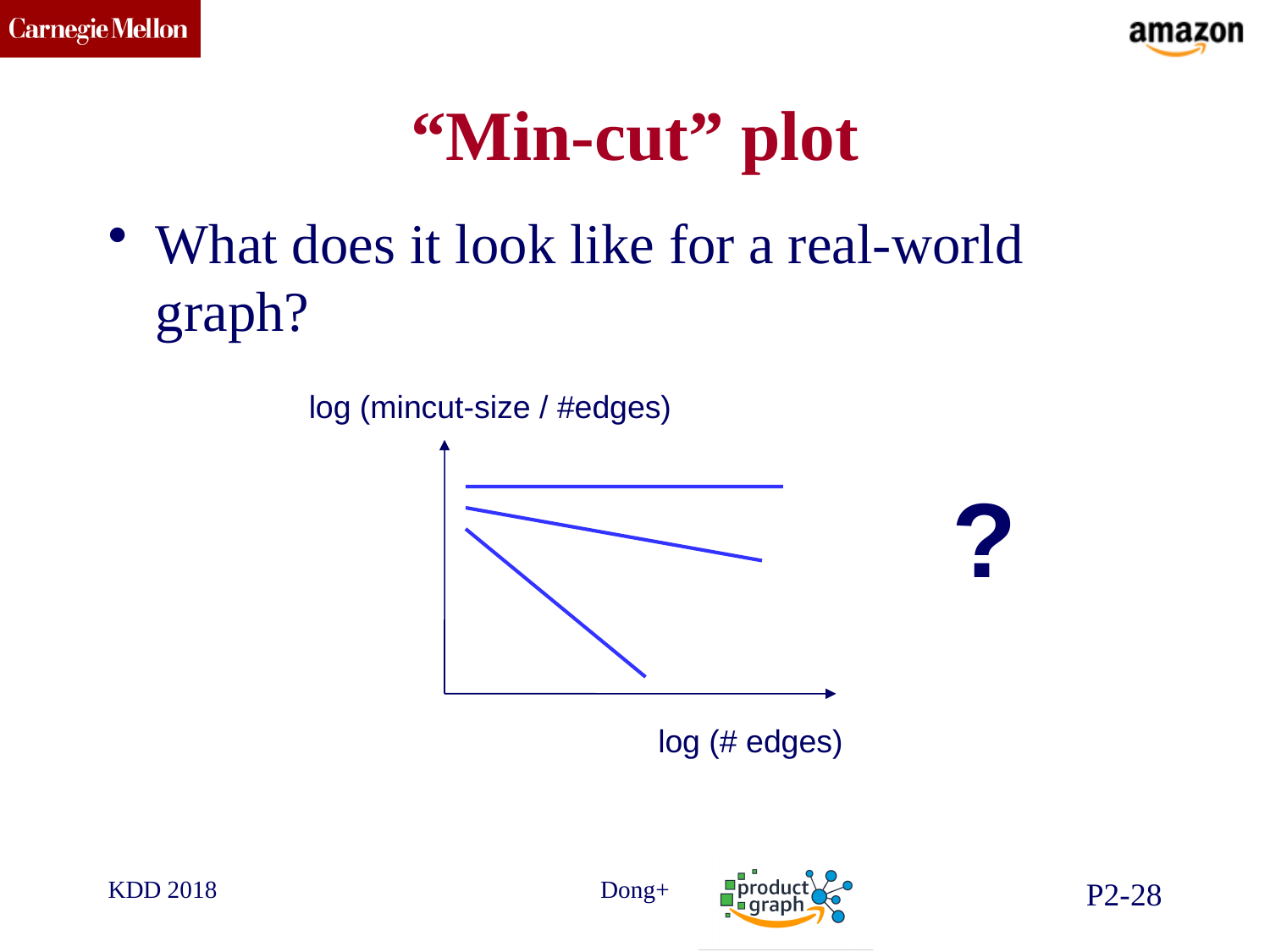

# “Min-cut” plot
What does it look like for a real-world graph?
log (mincut-size / #edges)

?

log (# edges)
KDD 2018
Dong+
P2-28